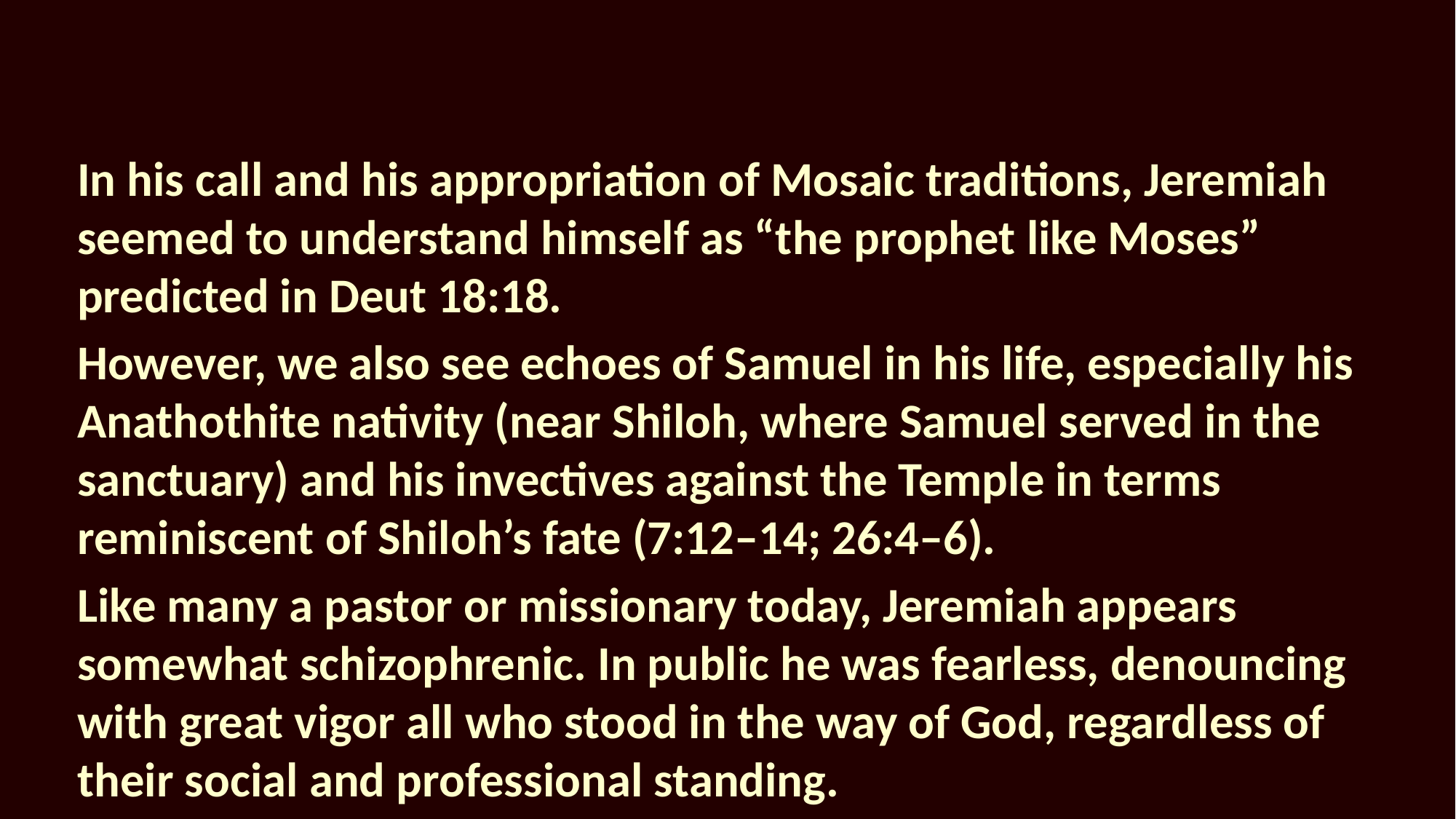

In his call and his appropriation of Mosaic traditions, Jeremiah seemed to understand himself as “the prophet like Moses” predicted in Deut 18:18.
However, we also see echoes of Samuel in his life, especially his Anathothite nativity (near Shiloh, where Samuel served in the sanctuary) and his invectives against the Temple in terms reminiscent of Shiloh’s fate (7:12–14; 26:4–6).
Like many a pastor or missionary today, Jeremiah appears somewhat schizophrenic. In public he was fearless, denouncing with great vigor all who stood in the way of God, regardless of their social and professional standing.